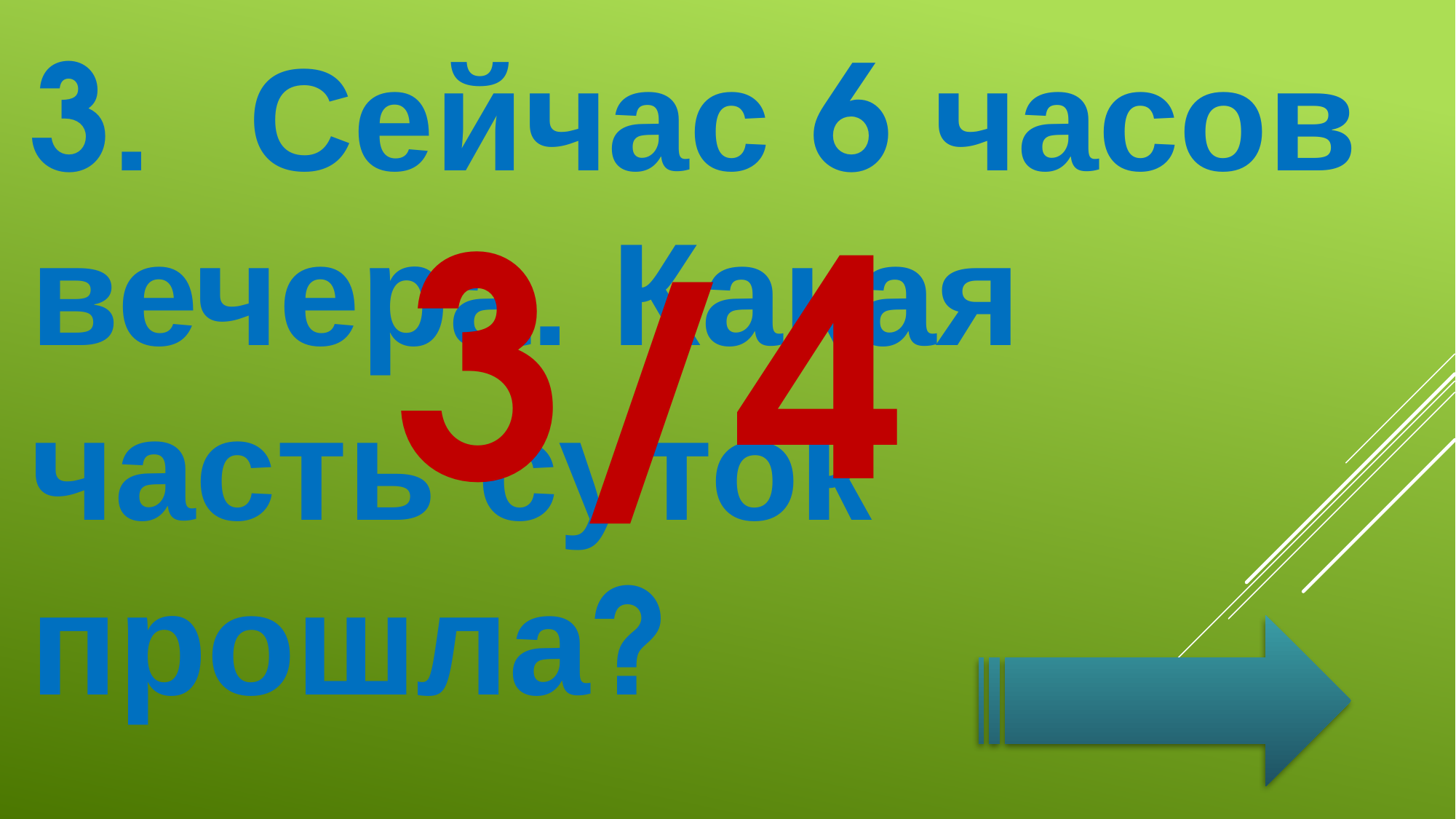

3.	Сейчас 6 часов вечера. Какая часть суток прошла?
3/4